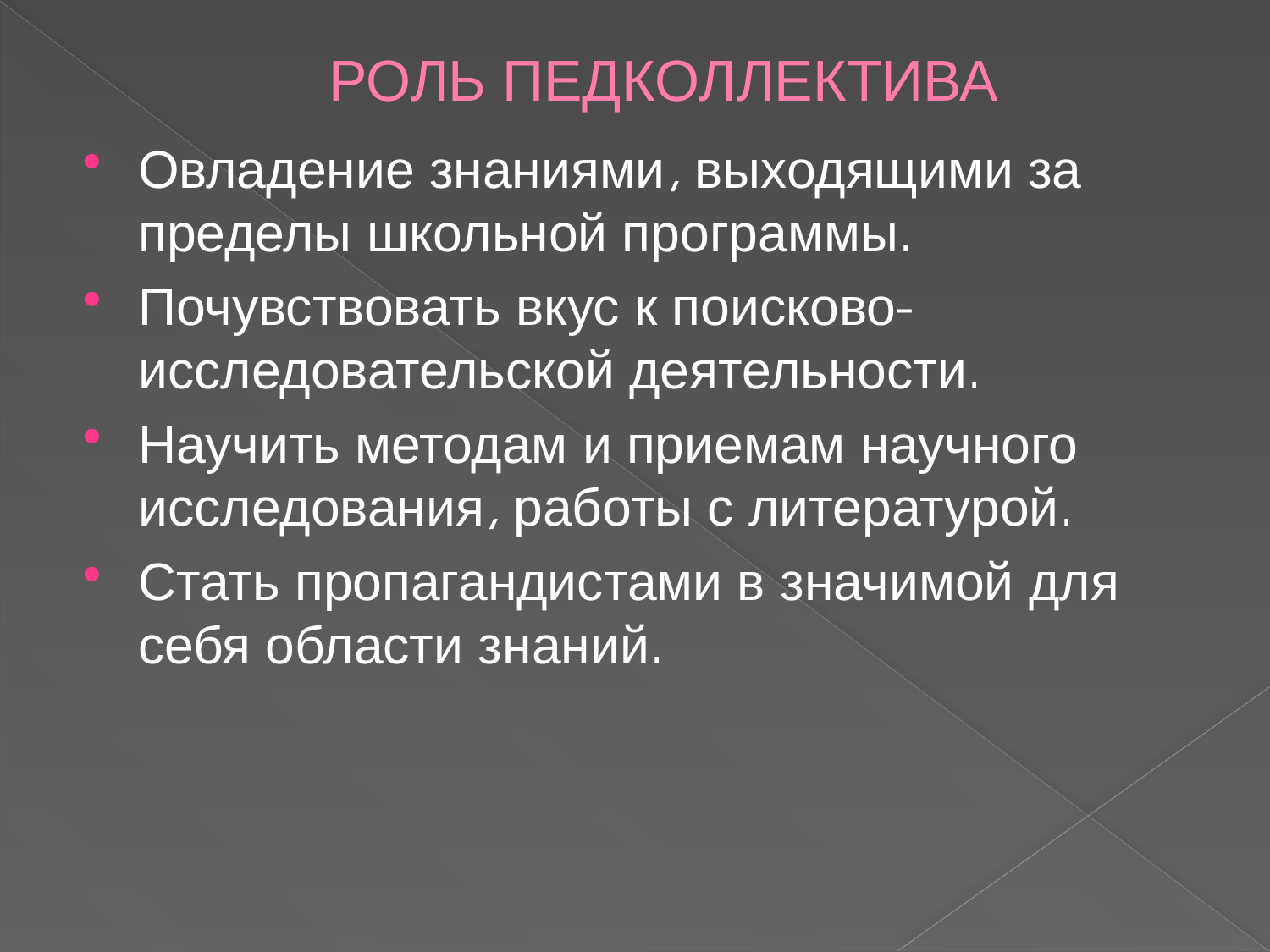

# РОЛЬ ПЕДКОЛЛЕКТИВА
Овладение знаниями, выходящими за пределы школьной программы.
Почувствовать вкус к поисково-исследовательской деятельности.
Научить методам и приемам научного исследования, работы с литературой.
Стать пропагандистами в значимой для себя области знаний.